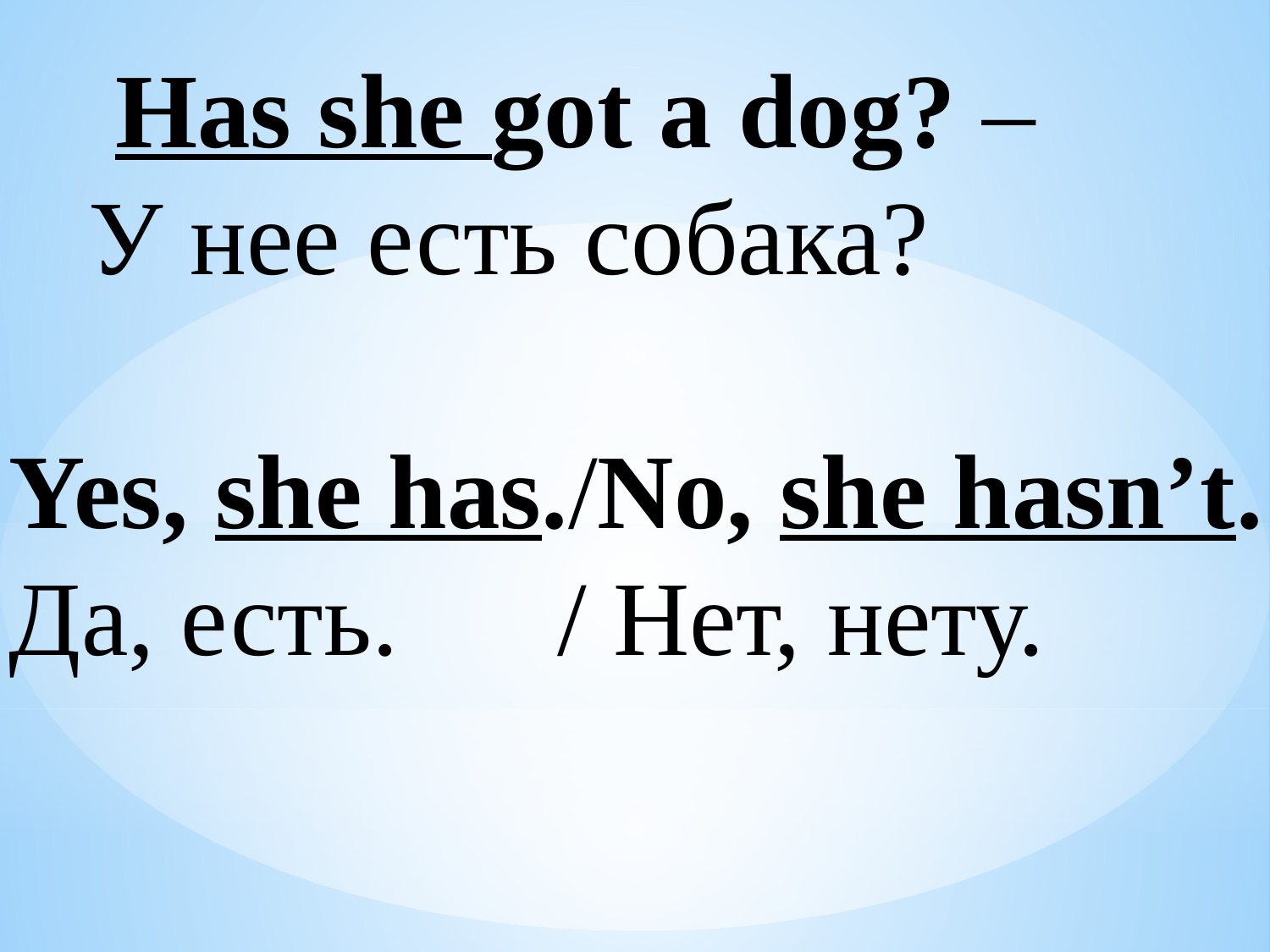

Has she got a dog? –
   У нее есть собака?

Yes, she has./No, she hasn’t.
Да, есть.      / Нет, нету.